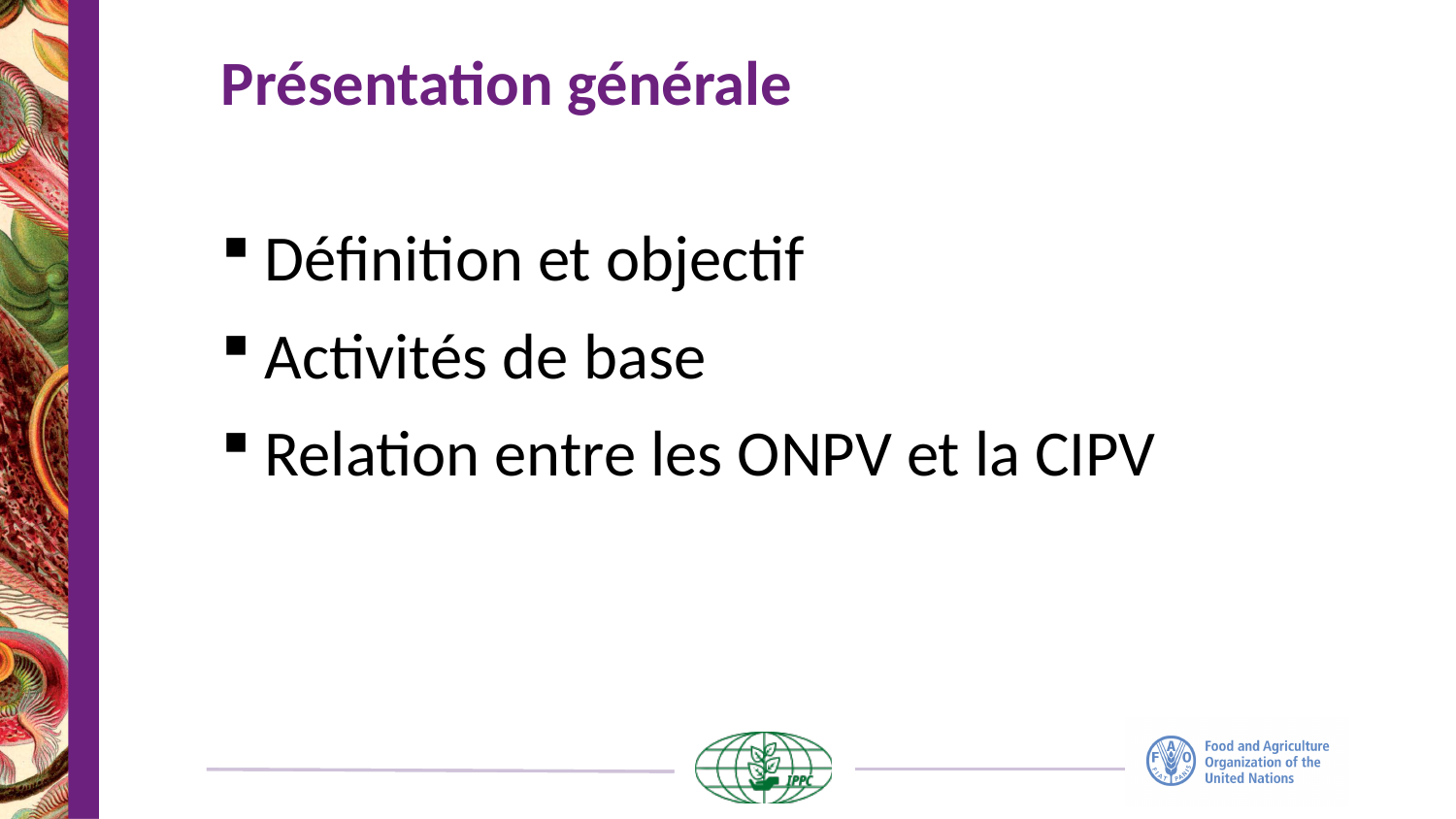

# Présentation générale
Définition et objectif
Activités de base
Relation entre les ONPV et la CIPV